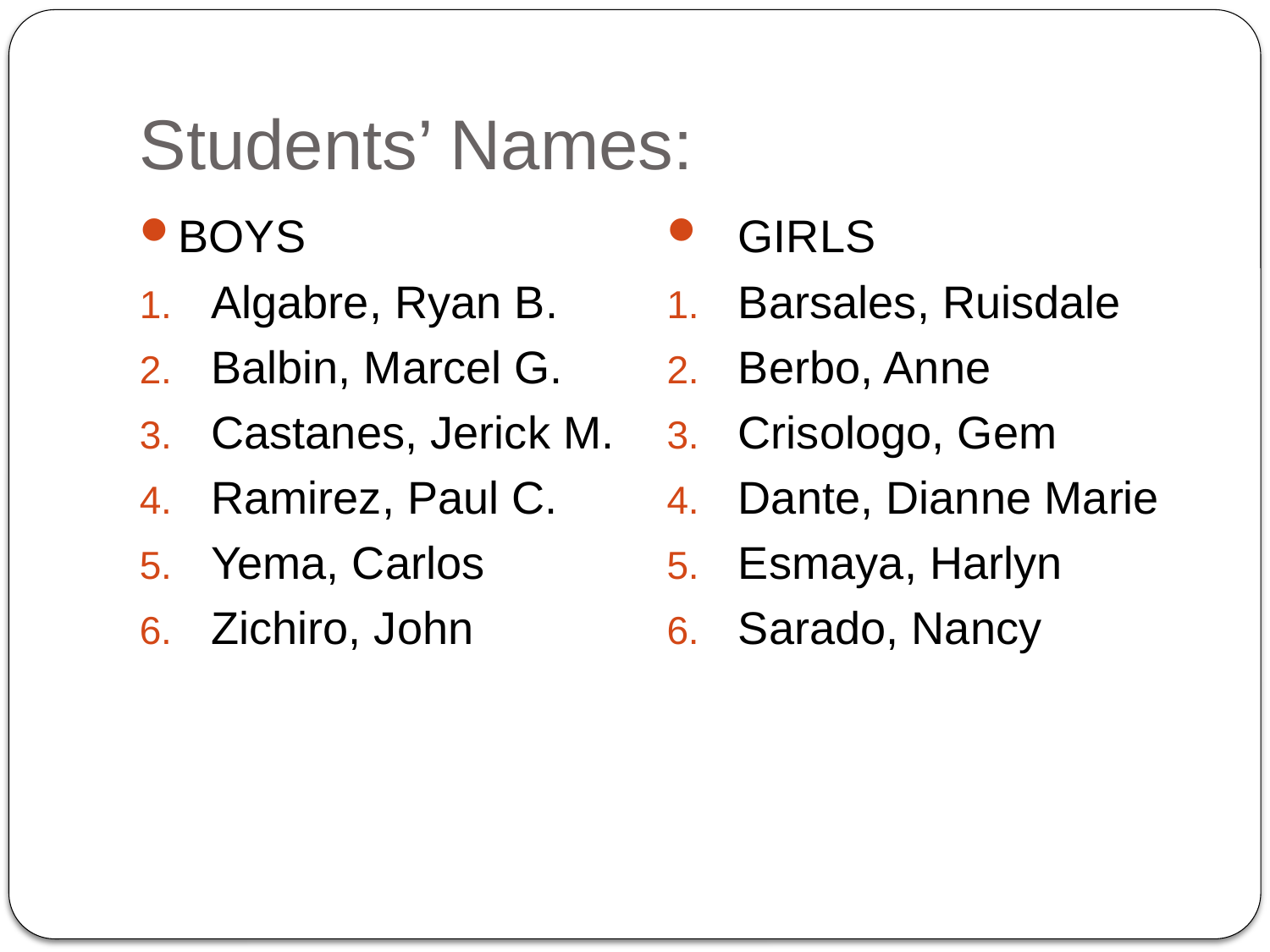

# Students’ Names:
BOYS
Algabre, Ryan B.
Balbin, Marcel G.
Castanes, Jerick M.
Ramirez, Paul C.
Yema, Carlos
Zichiro, John

GIRLS
Barsales, Ruisdale
Berbo, Anne
Crisologo, Gem
Dante, Dianne Marie
Esmaya, Harlyn
Sarado, Nancy